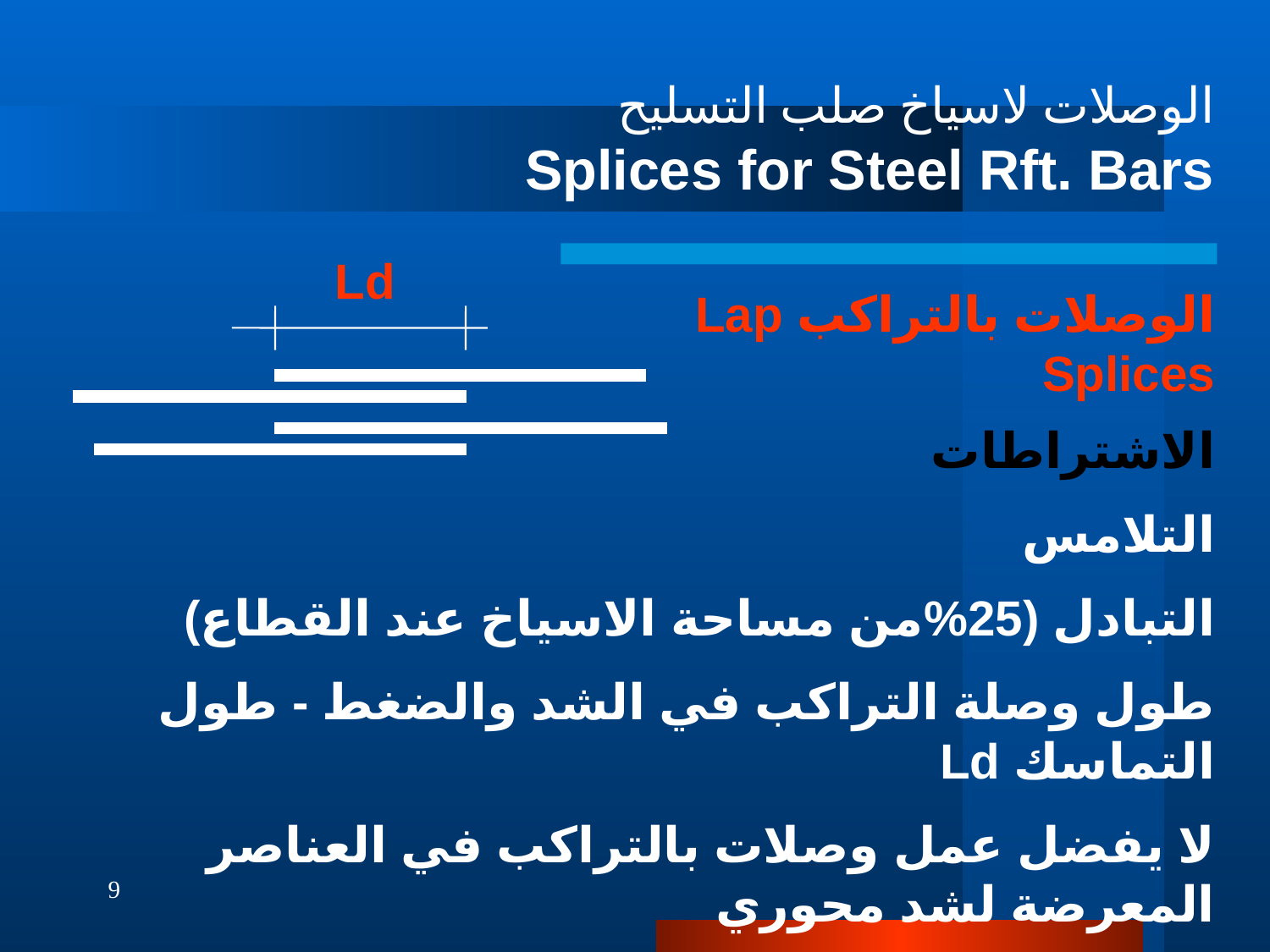

الوصلات لاسياخ صلب التسليح
Splices for Steel Rft. Bars
Ld
الوصلات بالتراكب Lap Splices

الاشتراطات
التلامس
التبادل (25%من مساحة الاسياخ عند القطاع)
طول وصلة التراكب في الشد والضغط - طول التماسك Ld
لا يفضل عمل وصلات بالتراكب في العناصر المعرضة لشد محوري

9